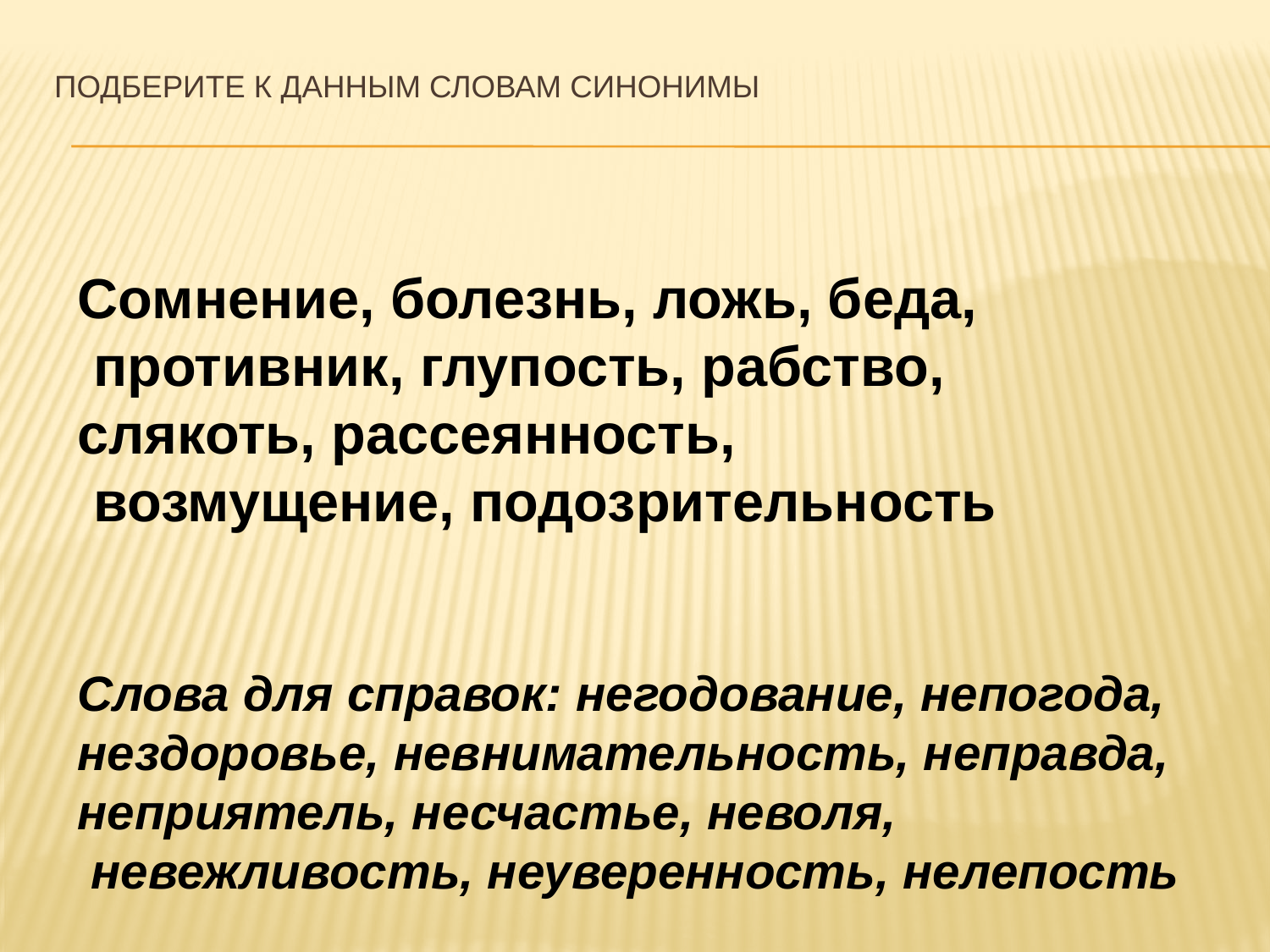

# Подберите к данным словам синонимы
Сомнение, болезнь, ложь, беда,
 противник, глупость, рабство,
слякоть, рассеянность,
 возмущение, подозрительность
Слова для справок: негодование, непогода,
нездоровье, невнимательность, неправда,
неприятель, несчастье, неволя,
 невежливость, неуверенность, нелепость